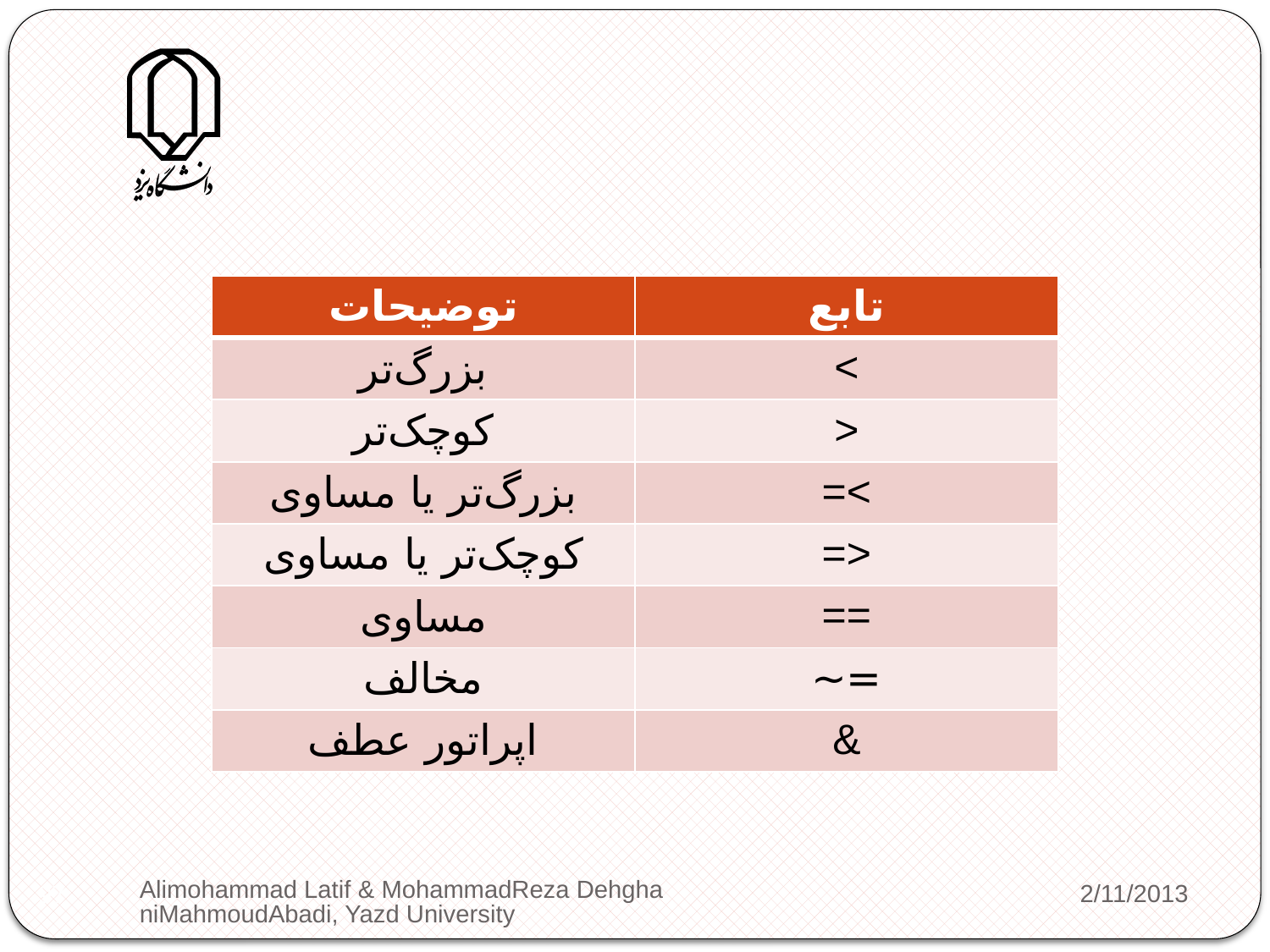

| توضیحات | تابع |
| --- | --- |
| بزرگ‌تر | < |
| کوچک‌تر | > |
| بزرگ‌تر یا مساوی | =< |
| کوچک‌تر یا مساوی | => |
| مساوی | == |
| مخالف | =~ |
| اپراتور عطف | & |
Alimohammad Latif & MohammadReza DehghaniMahmoudAbadi, Yazd University
2/11/2013
97